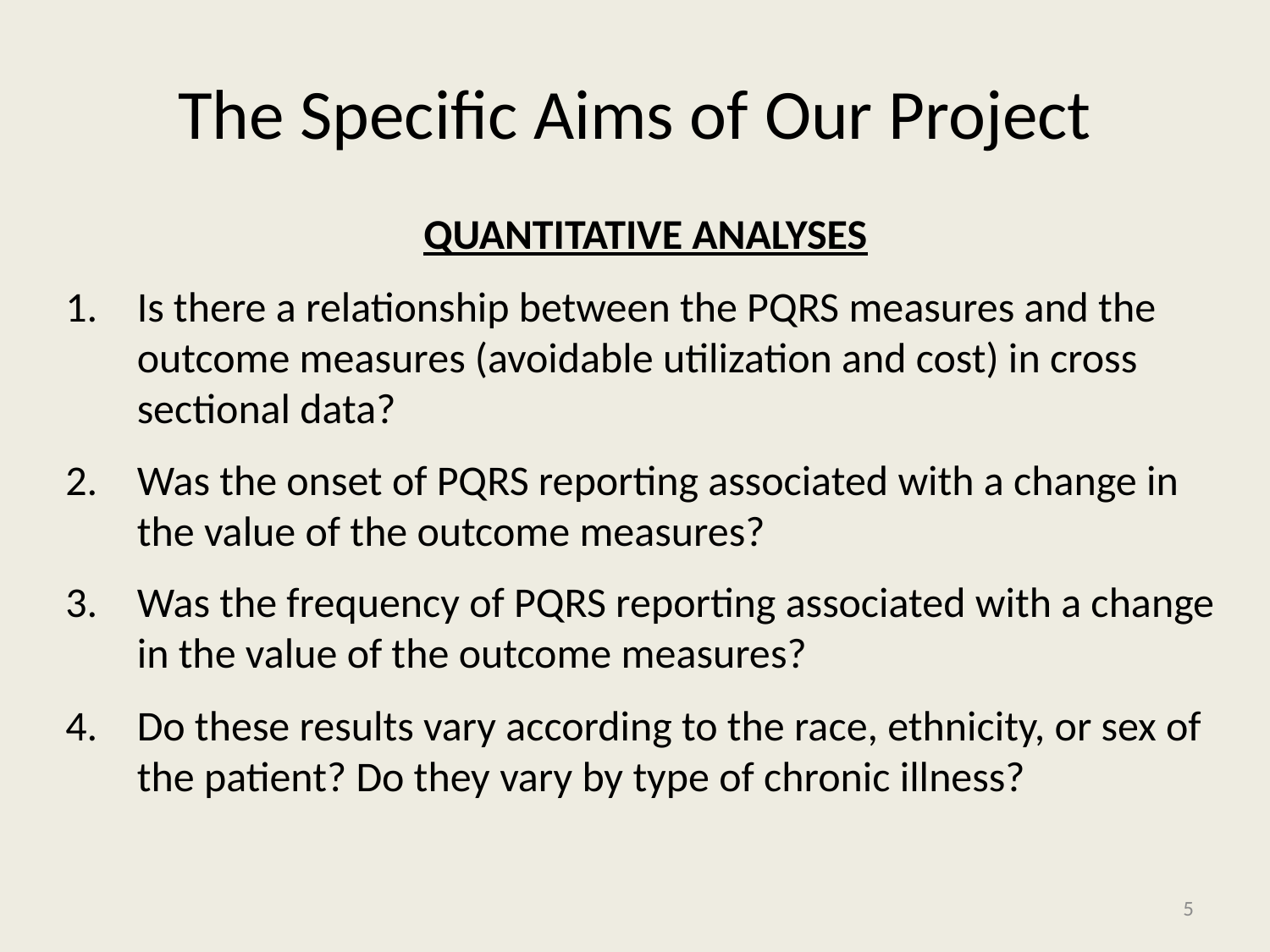

# The Specific Aims of Our Project
QUANTITATIVE ANALYSES
Is there a relationship between the PQRS measures and the outcome measures (avoidable utilization and cost) in cross sectional data?
Was the onset of PQRS reporting associated with a change in the value of the outcome measures?
Was the frequency of PQRS reporting associated with a change in the value of the outcome measures?
Do these results vary according to the race, ethnicity, or sex of the patient? Do they vary by type of chronic illness?
5